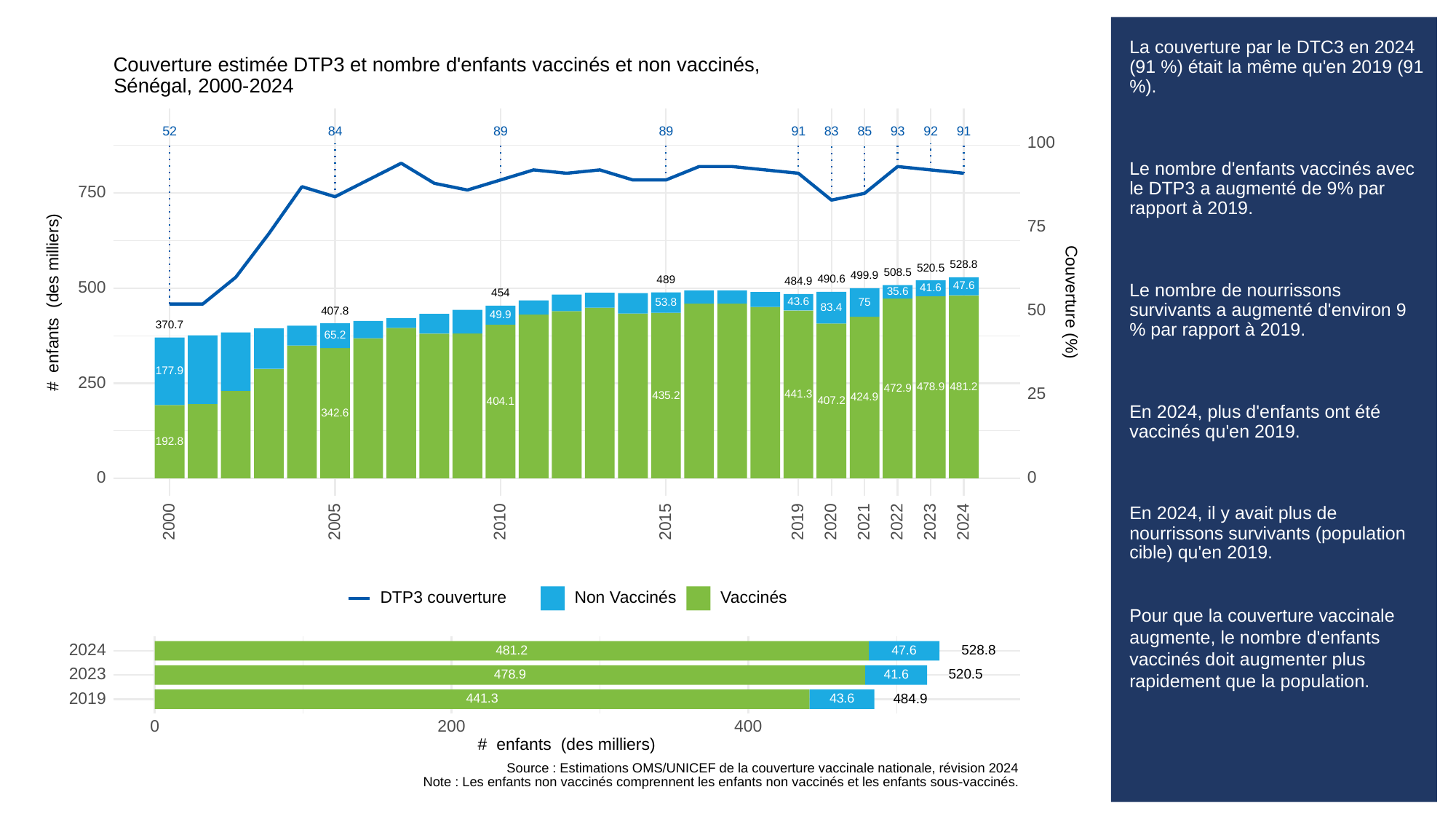

# La couverture par le DTC3 en 2024 (91 %) était la même qu'en 2019 (91 %).

Le nombre d'enfants vaccinés avec le DTP3 a augmenté de 9% par rapport à 2019.

Le nombre de nourrissons survivants a augmenté d'environ 9 % par rapport à 2019.

En 2024, plus d'enfants ont été vaccinés qu'en 2019.

En 2024, il y avait plus de nourrissons survivants (population cible) qu'en 2019.

Pour que la couverture vaccinale augmente, le nombre d'enfants vaccinés doit augmenter plus rapidement que la population.

Couverture estimée DTP3 et nombre d'enfants vaccinés et non vaccinés,
Sénégal, 2000-2024

83
93
52
84
89
89
91
85
92
91
100

750

75

528.8
520.5
508.5
499.9
490.6
489

484.9

500
47.6
41.6

35.6

454

#  enfants  (des milliers)
Couverture (%)

43.6
53.8
75

83.4

50

407.8

49.9

370.7

65.2

177.9

250
481.2
478.9

472.9
25
441.3

435.2
424.9
407.2
404.1

342.6

192.8
0
0

2023
2000
2005
2010
2015
2019
2020
2021
2022
2024

DTP3 couverture
Non Vaccinés
Vaccinés

2024
528.8
481.2
47.6

2023
520.5
478.9
41.6

2019
484.9
441.3
43.6

0
200
400
#  enfants  (des milliers)
Source : Estimations OMS/UNICEF de la couverture vaccinale nationale, révision 2024
Note : Les enfants non vaccinés comprennent les enfants non vaccinés et les enfants sous-vaccinés.